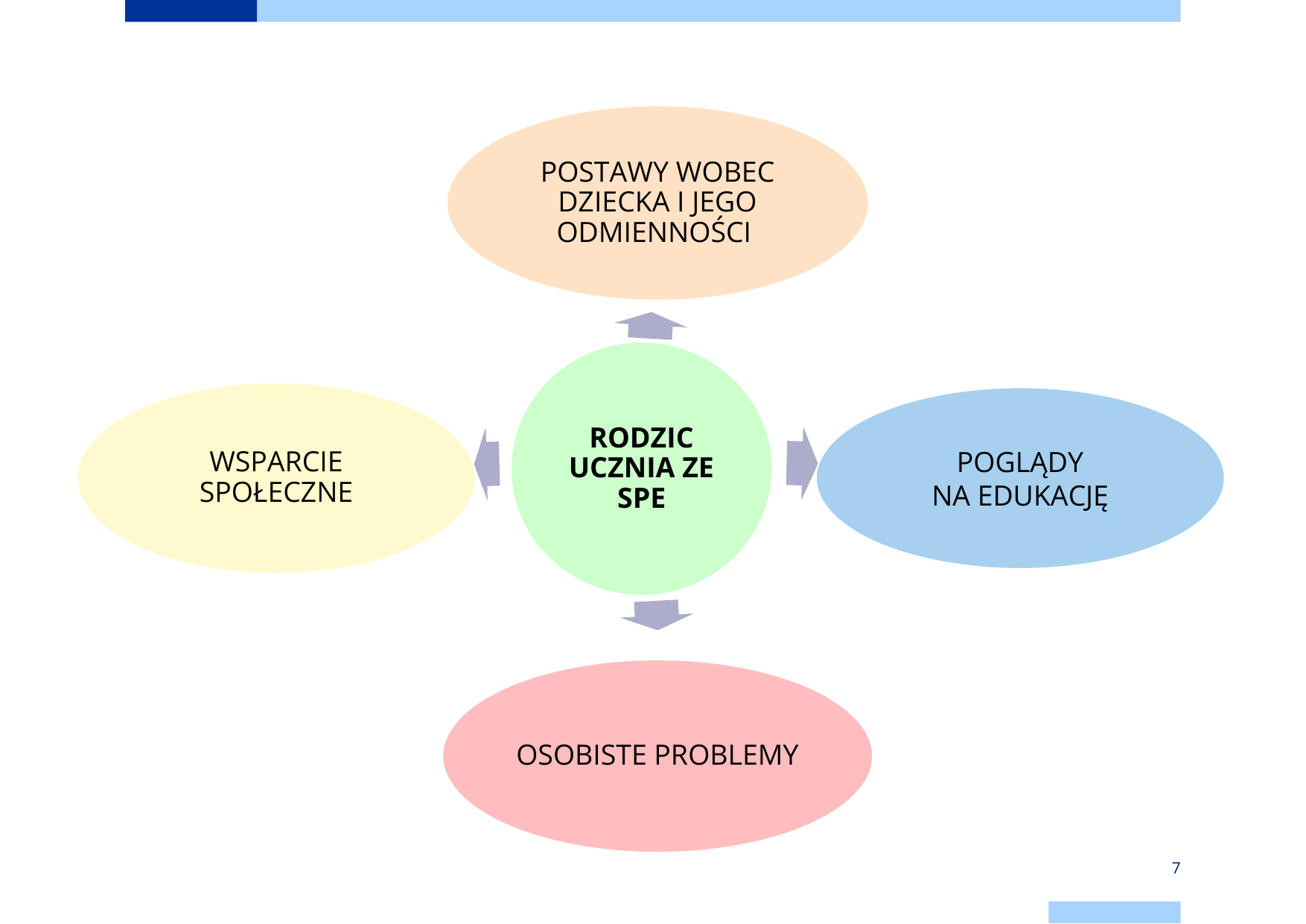

RODZIC UCZNIA ZE SPE

POSTAWY WOBEC DZIECKA I JEGO ODMIENNOŚCI

POGLĄDY
NA EDUKACJĘ

OSOBISTE PROBLEMY

WSPARCIE SPOŁECZNE
7